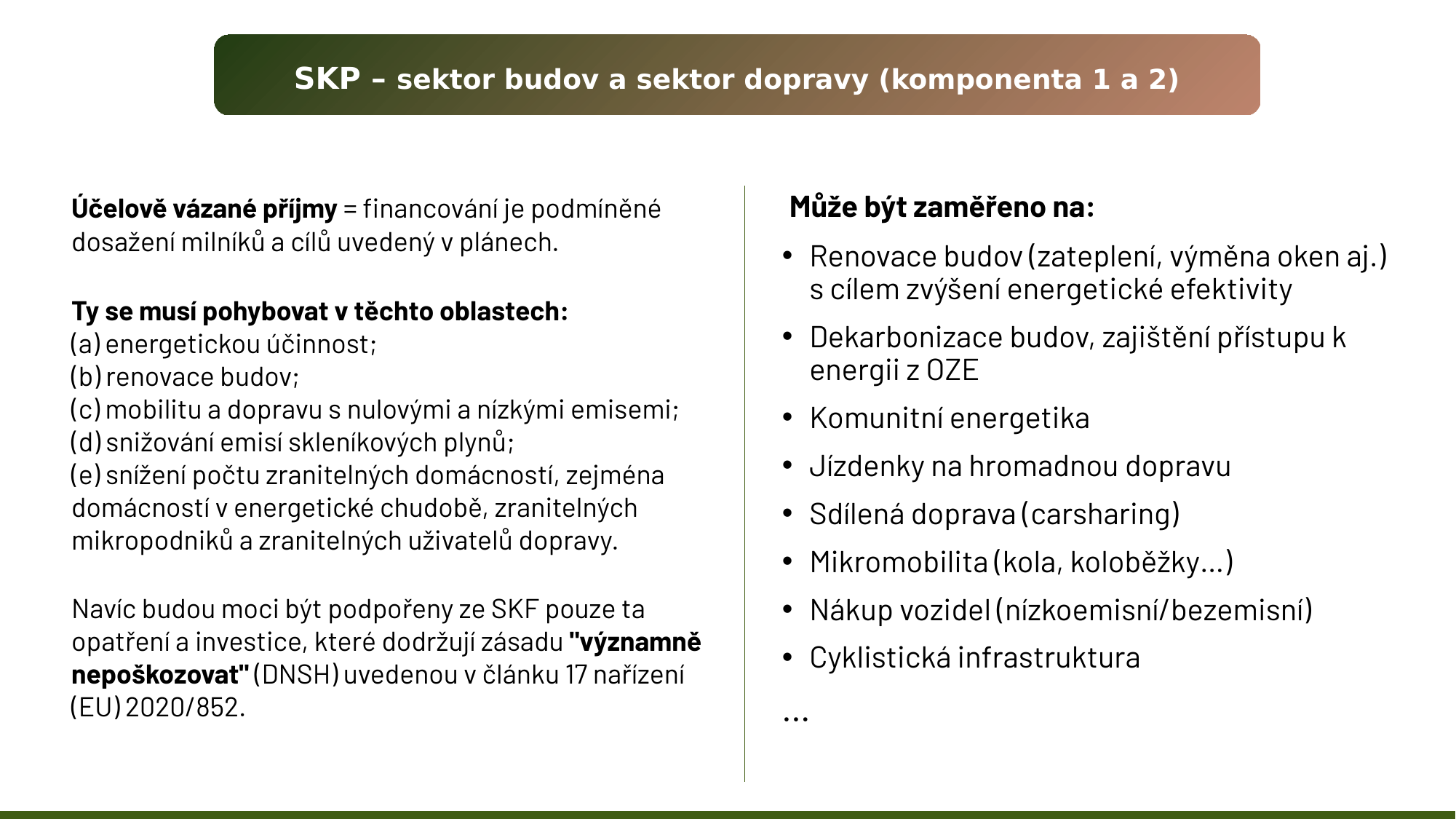

SKP – sektor budov a sektor dopravy (komponenta 1 a 2)
 Může být zaměřeno na:
Renovace budov (zateplení, výměna oken aj.) s cílem zvýšení energetické efektivity
Dekarbonizace budov, zajištění přístupu k energii z OZE
Komunitní energetika
Jízdenky na hromadnou dopravu
Sdílená doprava (carsharing)
Mikromobilita (kola, koloběžky…)
Nákup vozidel (nízkoemisní/bezemisní)
Cyklistická infrastruktura
…
Účelově vázané příjmy = financování je podmíněné dosažení milníků a cílů uvedený v plánech.

Ty se musí pohybovat v těchto oblastech:
(a) energetickou účinnost;
(b) renovace budov;
(c) mobilitu a dopravu s nulovými a nízkými emisemi;
(d) snižování emisí skleníkových plynů;
(e) snížení počtu zranitelných domácností, zejména domácností v energetické chudobě, zranitelných mikropodniků a zranitelných uživatelů dopravy.

Navíc budou moci být podpořeny ze SKF pouze ta opatření a investice, které dodržují zásadu "významně nepoškozovat" (DNSH) uvedenou v článku 17 nařízení (EU) 2020/852.